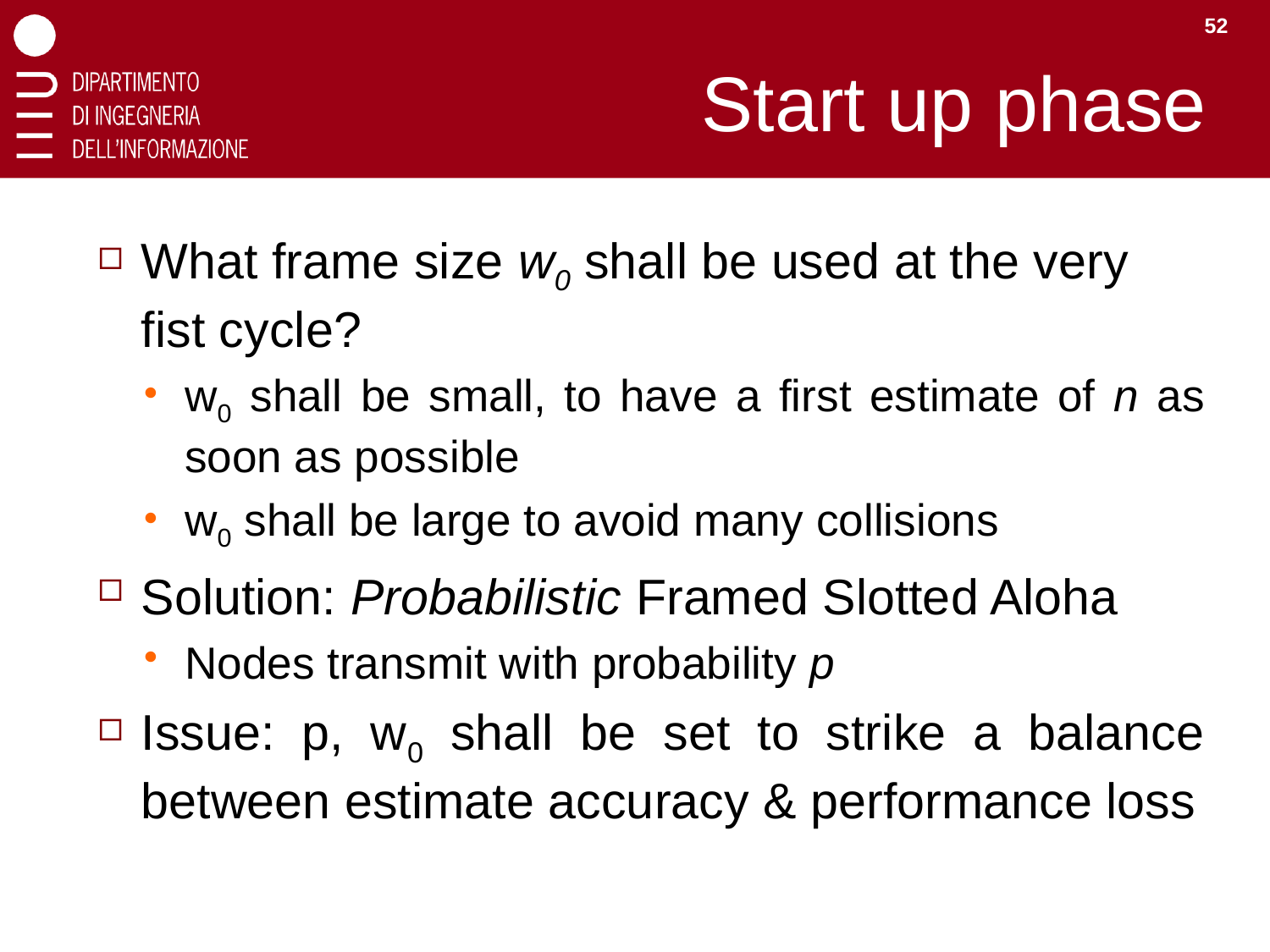

52
# Start up phase
What frame size w0 shall be used at the very fist cycle?
w0 shall be small, to have a first estimate of n as soon as possible
w0 shall be large to avoid many collisions
Solution: Probabilistic Framed Slotted Aloha
Nodes transmit with probability p
Issue: p, w0 shall be set to strike a balance between estimate accuracy & performance loss